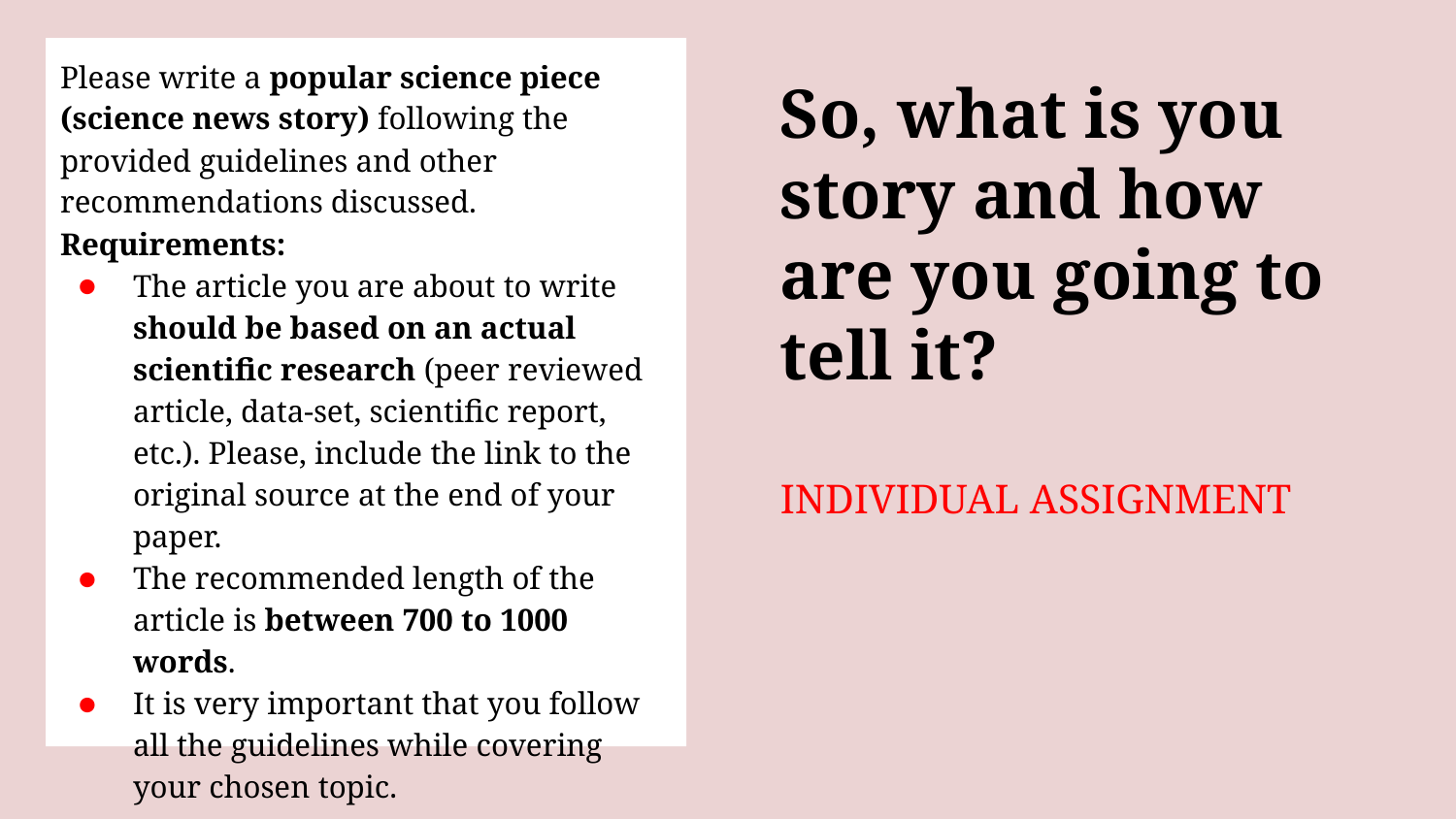

Please write a popular science piece (science news story) following the provided guidelines and other recommendations discussed.
Requirements:
The article you are about to write should be based on an actual scientific research (peer reviewed article, data-set, scientific report, etc.). Please, include the link to the original source at the end of your paper.
The recommended length of the article is between 700 to 1000 words.
It is very important that you follow all the guidelines while covering your chosen topic.

# So, what is you story and how are you going to tell it? INDIVIDUAL ASSIGNMENT